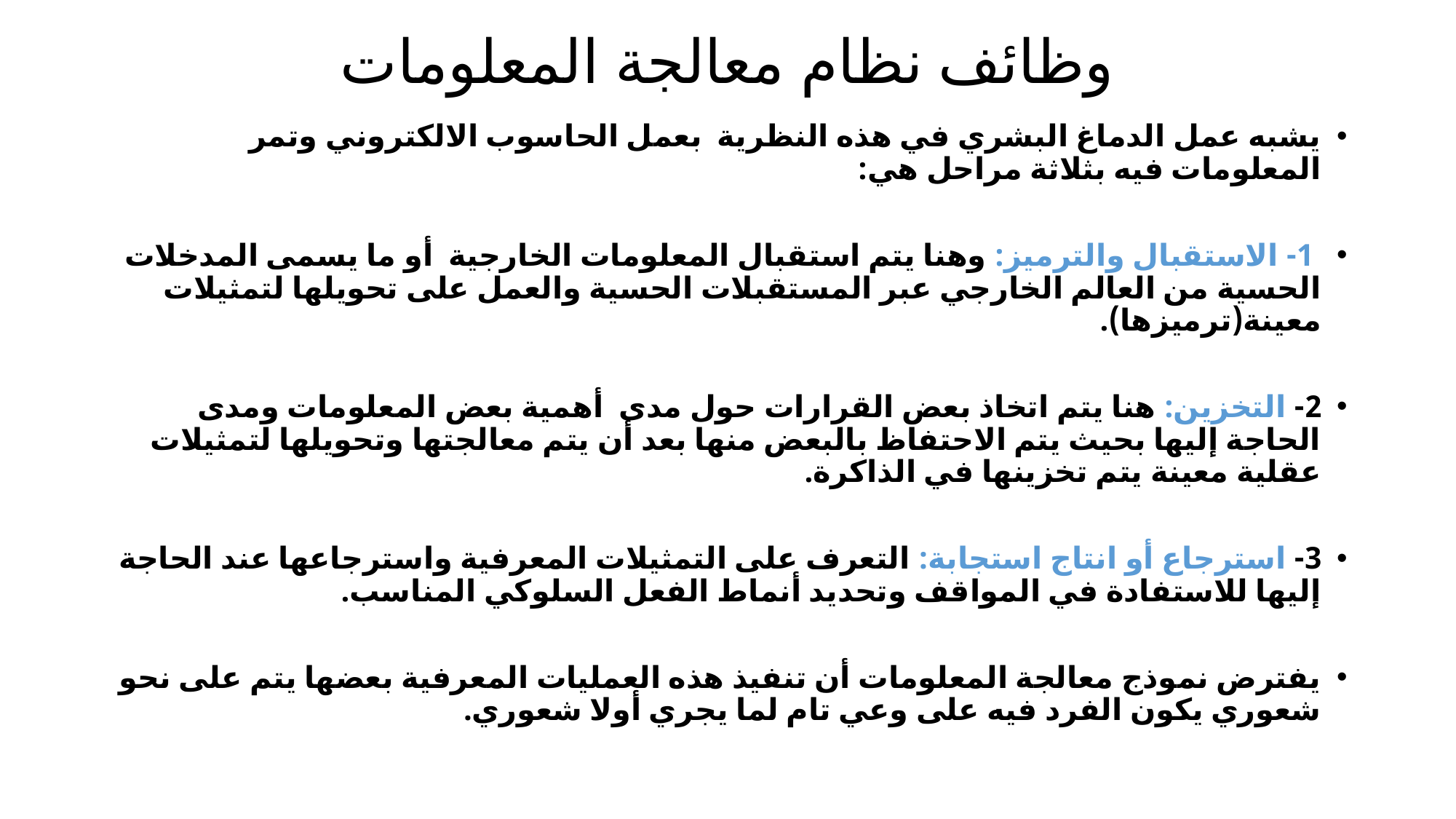

# وظائف نظام معالجة المعلومات
يشبه عمل الدماغ البشري في هذه النظرية  بعمل الحاسوب الالكتروني وتمر المعلومات فيه بثلاثة مراحل هي:

 1- الاستقبال والترميز: وهنا يتم استقبال المعلومات الخارجية  أو ما يسمى المدخلات الحسية من العالم الخارجي عبر المستقبلات الحسية والعمل على تحويلها لتمثيلات معينة(ترميزها).

2- التخزين: هنا يتم اتخاذ بعض القرارات حول مدى  أهمية بعض المعلومات ومدى الحاجة إليها بحيث يتم الاحتفاظ بالبعض منها بعد أن يتم معالجتها وتحويلها لتمثيلات عقلية معينة يتم تخزينها في الذاكرة.

3- استرجاع أو انتاج استجابة: التعرف على التمثيلات المعرفية واسترجاعها عند الحاجة إليها للاستفادة في المواقف وتحديد أنماط الفعل السلوكي المناسب.

يفترض نموذج معالجة المعلومات أن تنفيذ هذه العمليات المعرفية بعضها يتم على نحو شعوري يكون الفرد فيه على وعي تام لما يجري أولا شعوري.